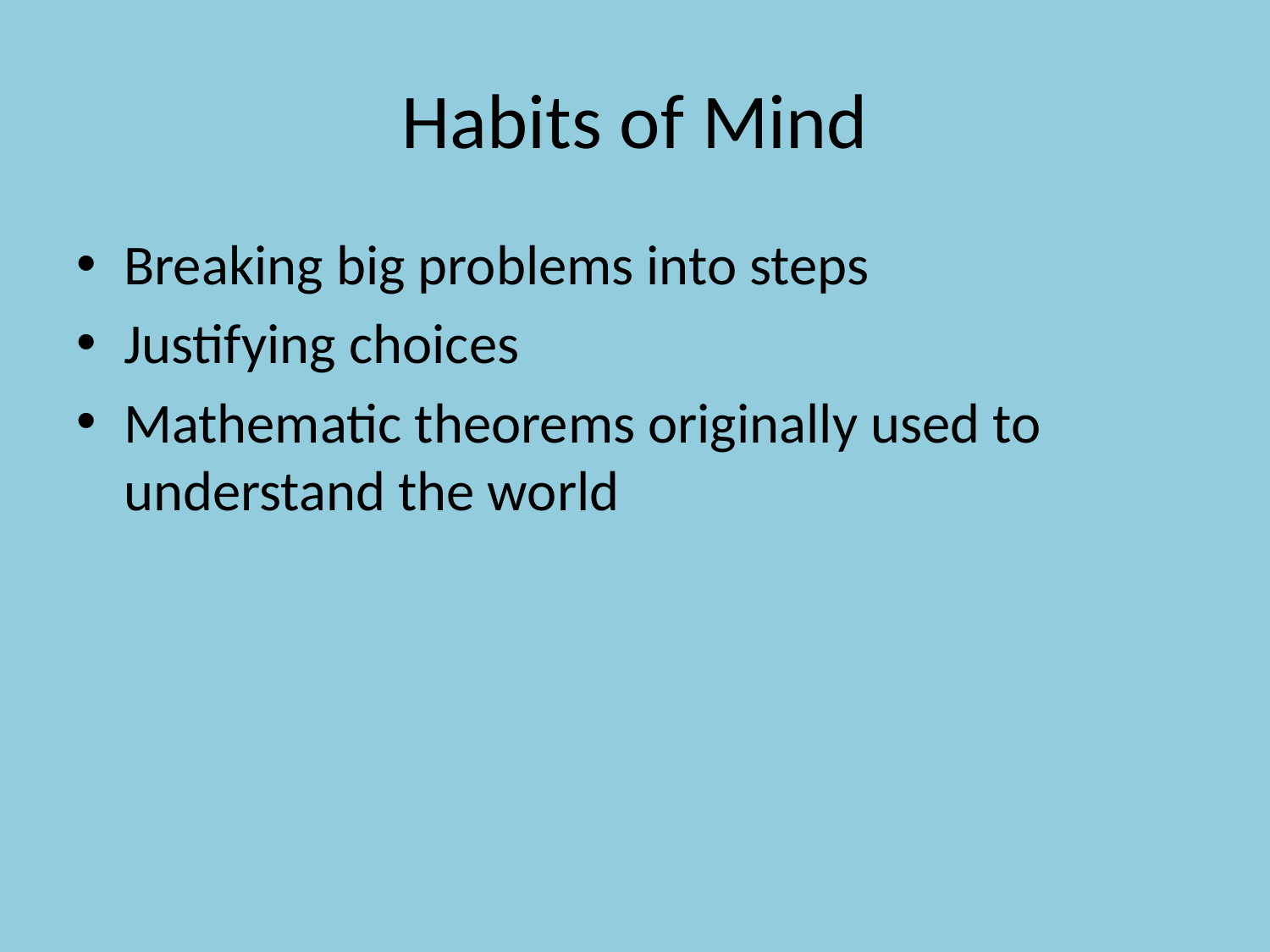

# Habits of Mind
Breaking big problems into steps
Justifying choices
Mathematic theorems originally used to understand the world